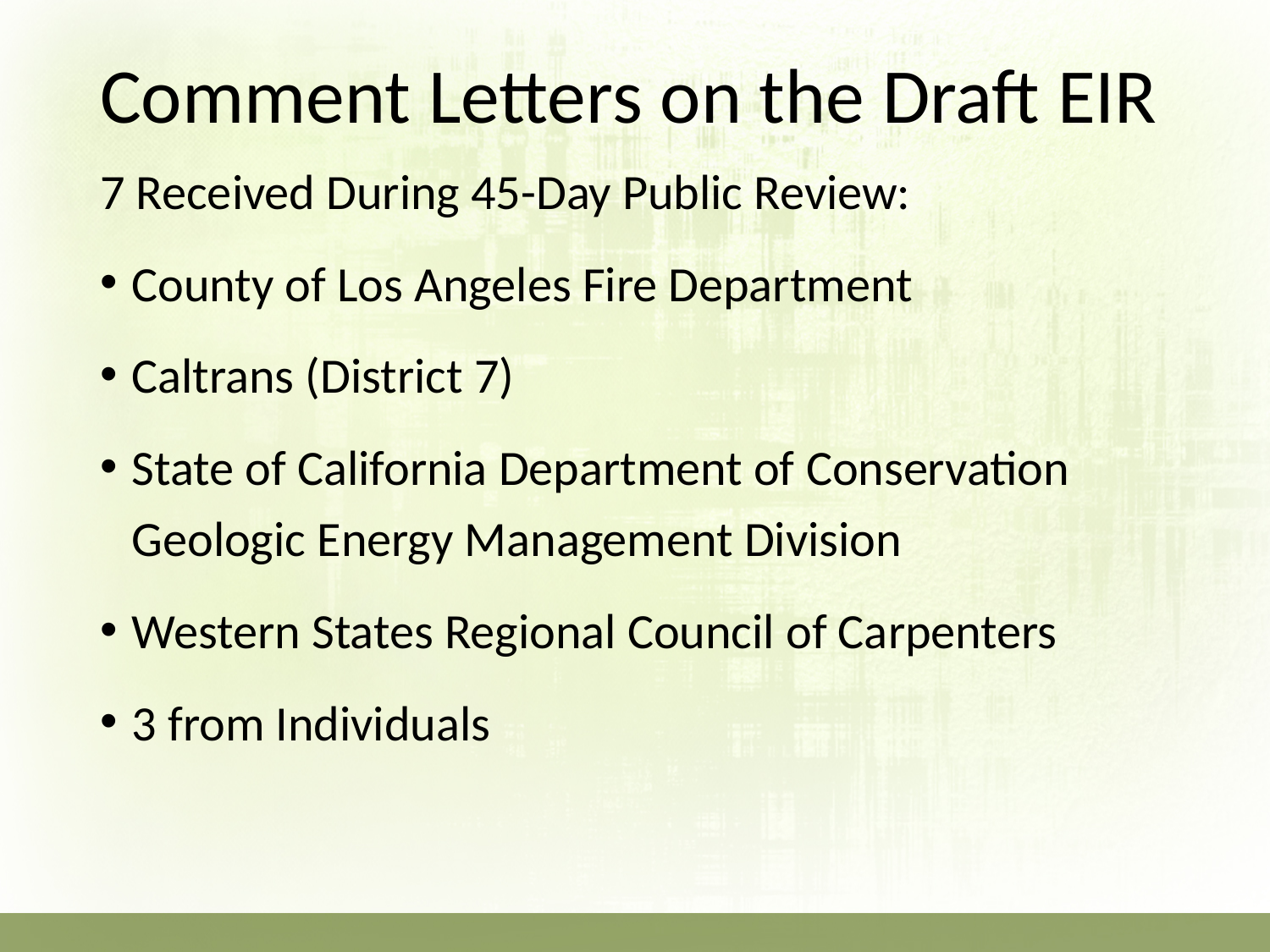

# Comment Letters on the Draft EIR
7 Received During 45-Day Public Review:
County of Los Angeles Fire Department
Caltrans (District 7)
State of California Department of Conservation Geologic Energy Management Division
Western States Regional Council of Carpenters
3 from Individuals